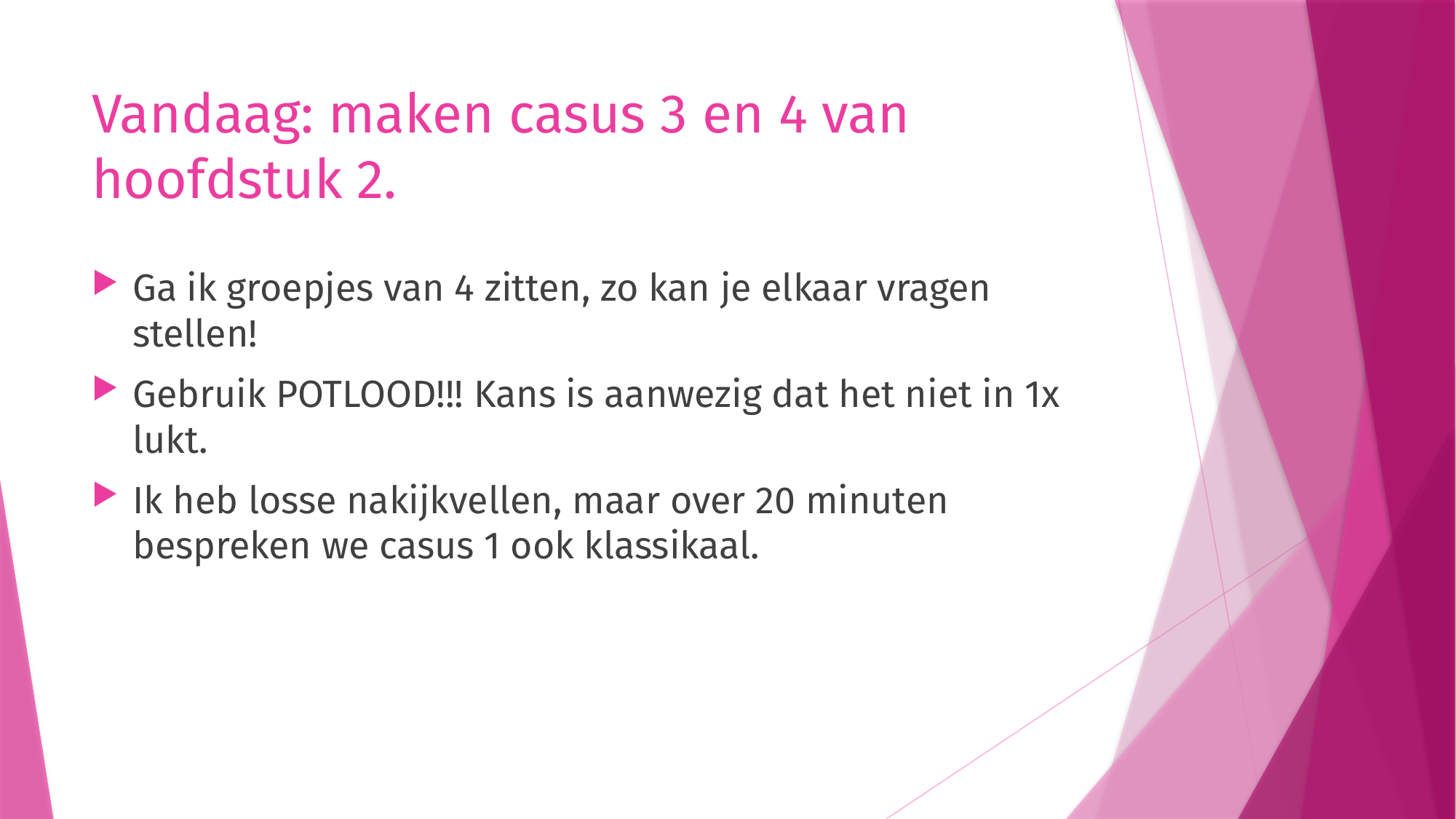

# Vandaag: maken casus 3 en 4 van hoofdstuk 2.
Ga ik groepjes van 4 zitten, zo kan je elkaar vragen stellen!
Gebruik POTLOOD!!! Kans is aanwezig dat het niet in 1x lukt.
Ik heb losse nakijkvellen, maar over 20 minuten bespreken we casus 1 ook klassikaal.